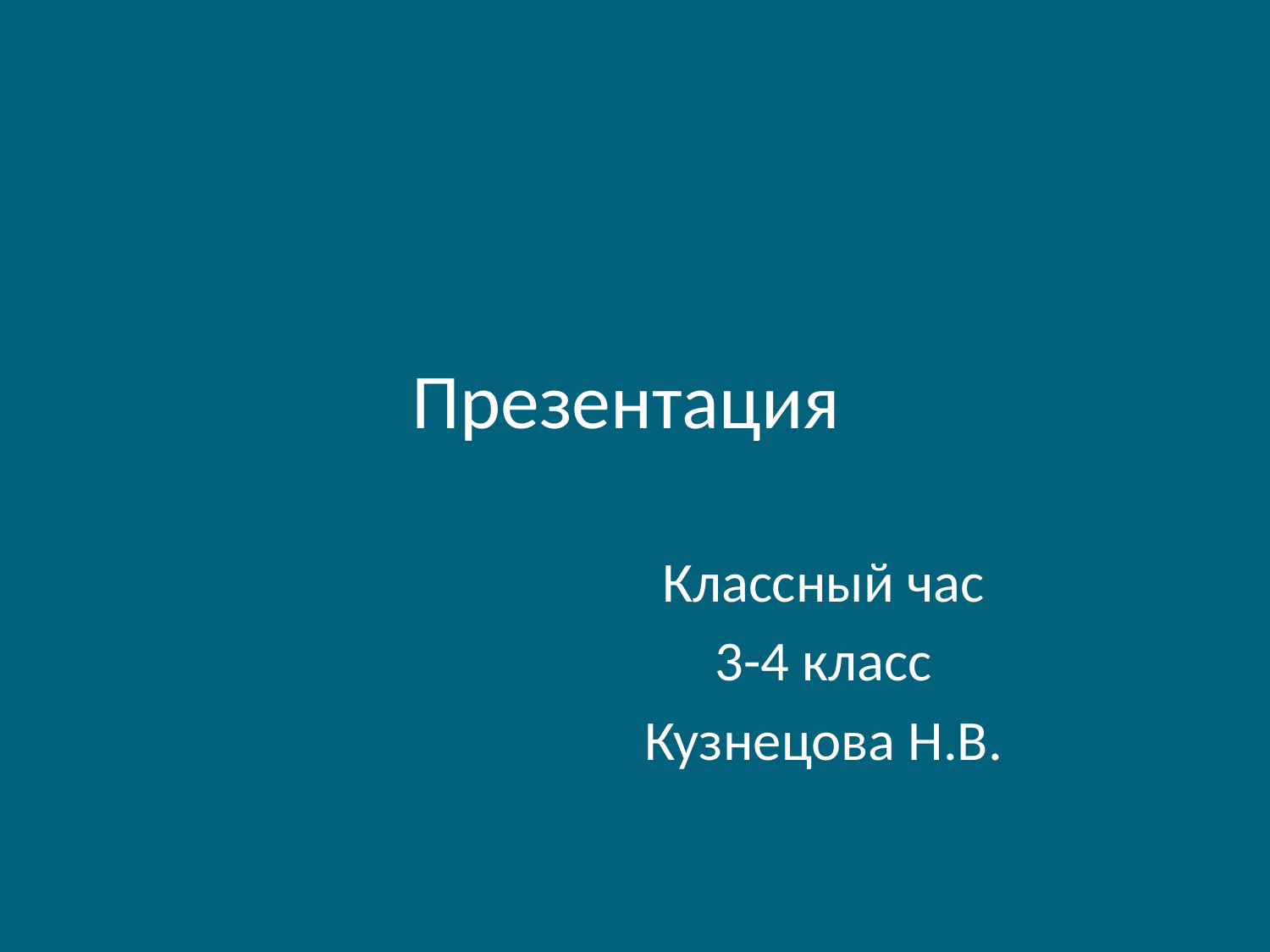

# Презентация
Классный час
3-4 класс
Кузнецова Н.В.